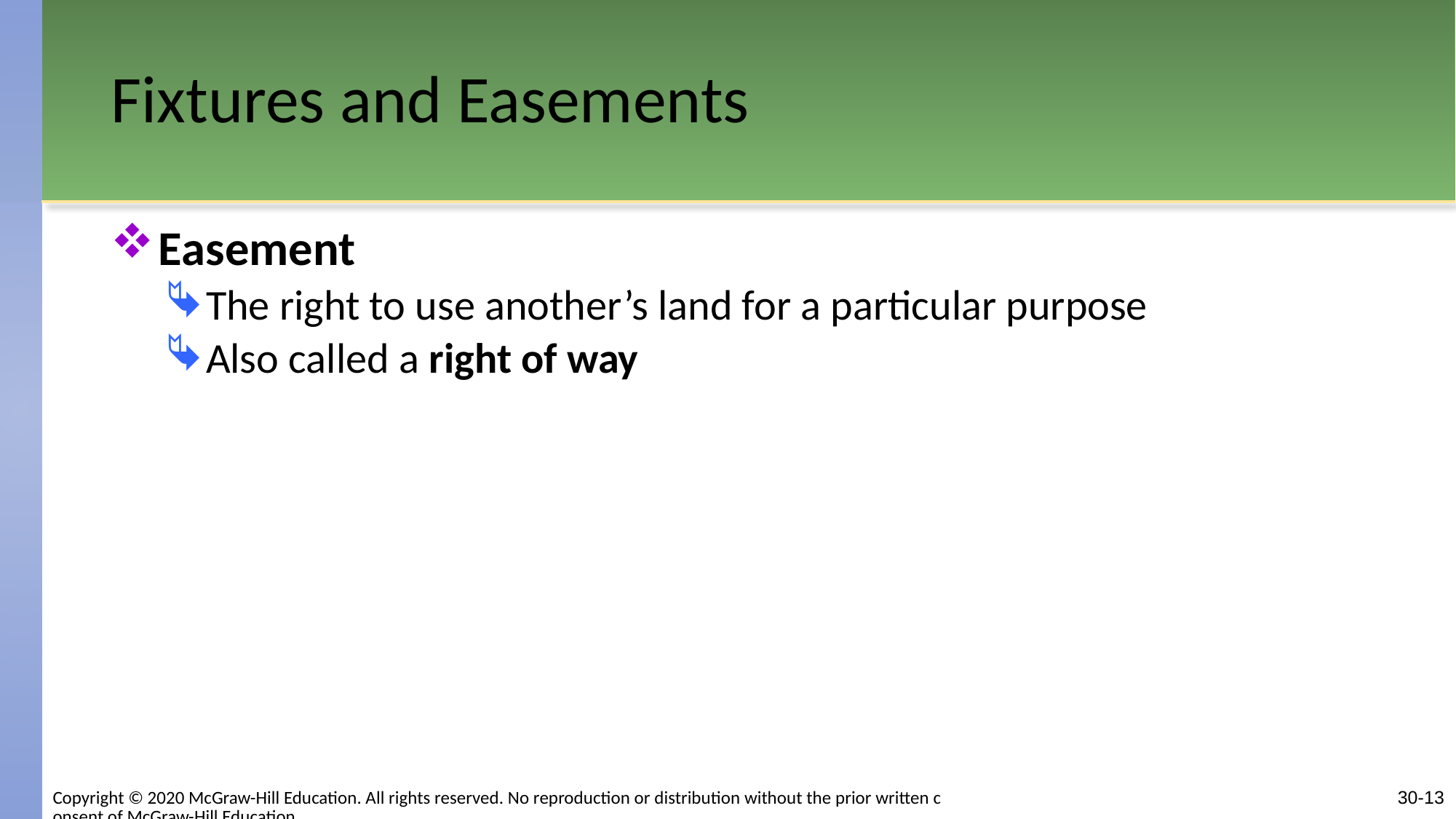

# Fixtures and Easements
Easement
The right to use another’s land for a particular purpose
Also called a right of way

Copyright © 2020 McGraw-Hill Education. All rights reserved. No reproduction or distribution without the prior written consent of McGraw-Hill Education.
30-13